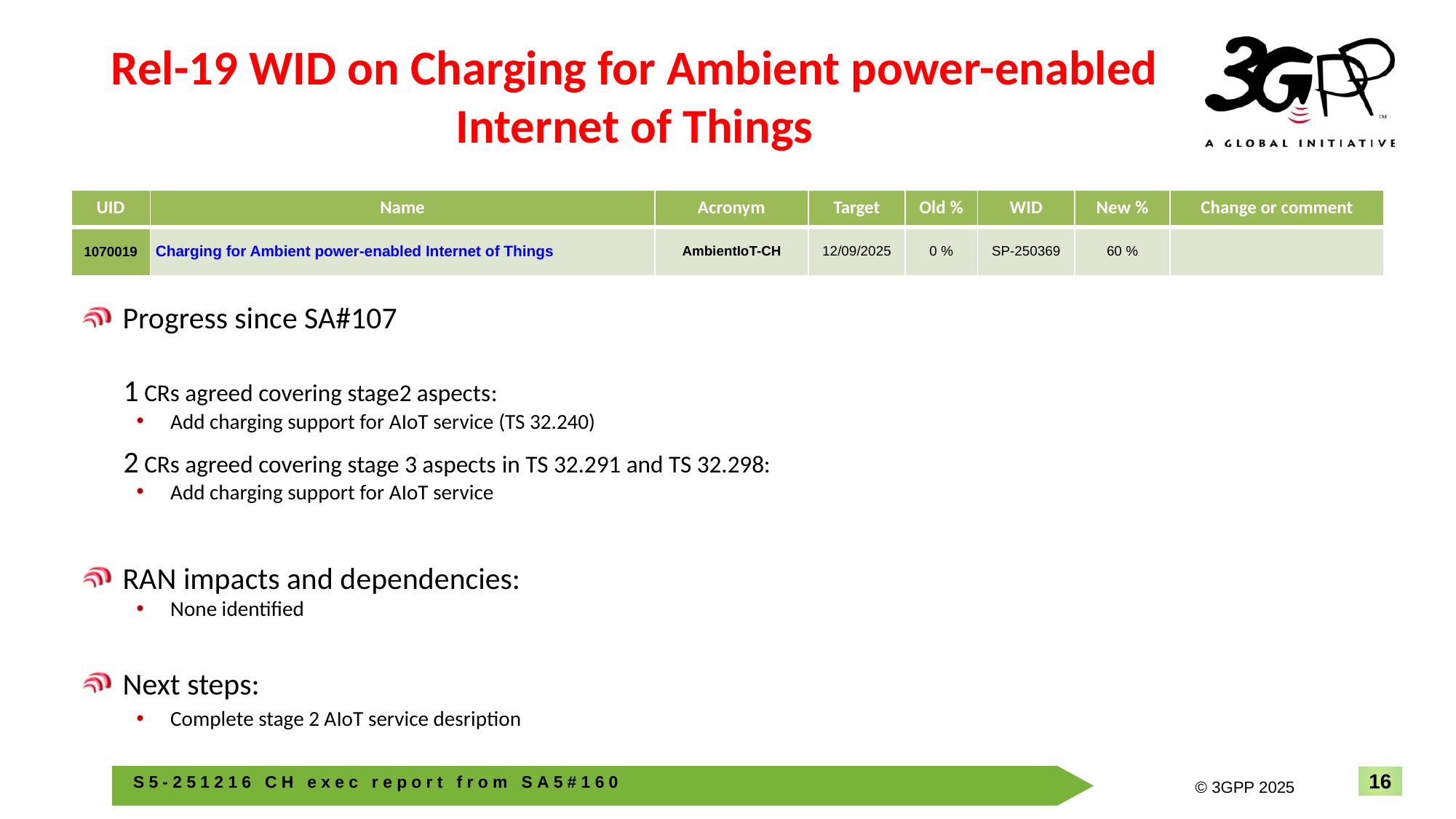

# Rel-19 WID on Charging for Ambient power-enabled Internet of Things
| UID | Name | Acronym | Target | Old % | WID | New % | Change or comment |
| --- | --- | --- | --- | --- | --- | --- | --- |
| 1070019 | Charging for Ambient power-enabled Internet of Things | AmbientIoT-CH | 12/09/2025 | 0 % | SP-250369 | 60 % |  |
Progress since SA#107

      1 CRs agreed covering stage2 aspects:
Add charging support for AIoT service (TS 32.240)
      2 CRs agreed covering stage 3 aspects in TS 32.291 and TS 32.298:
Add charging support for AIoT service

RAN impacts and dependencies:
None identified

Next steps:
Complete stage 2 AIoT service desription